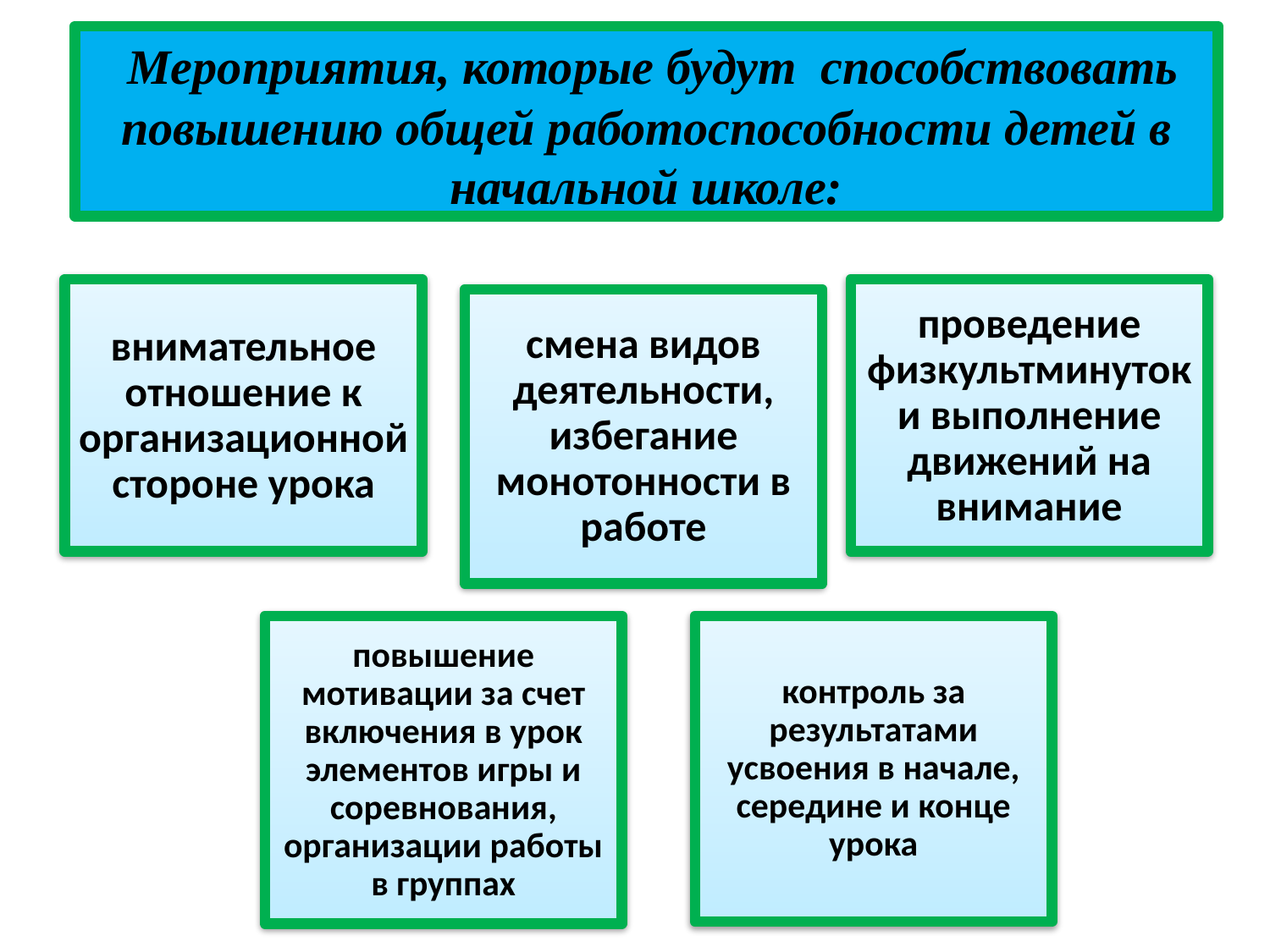

# Мероприятия, которые будут  способствовать повышению общей работоспособности детей в начальной школе:
внимательное отношение к организационной стороне урока
смена видов деятельности, избегание монотонности в работе
проведение физкультминуток и выполнение движений на внимание
повышение мотивации за счет включения в урок элементов игры и соревнования, организации работы в группах
контроль за результатами усвоения в начале, середине и конце урока